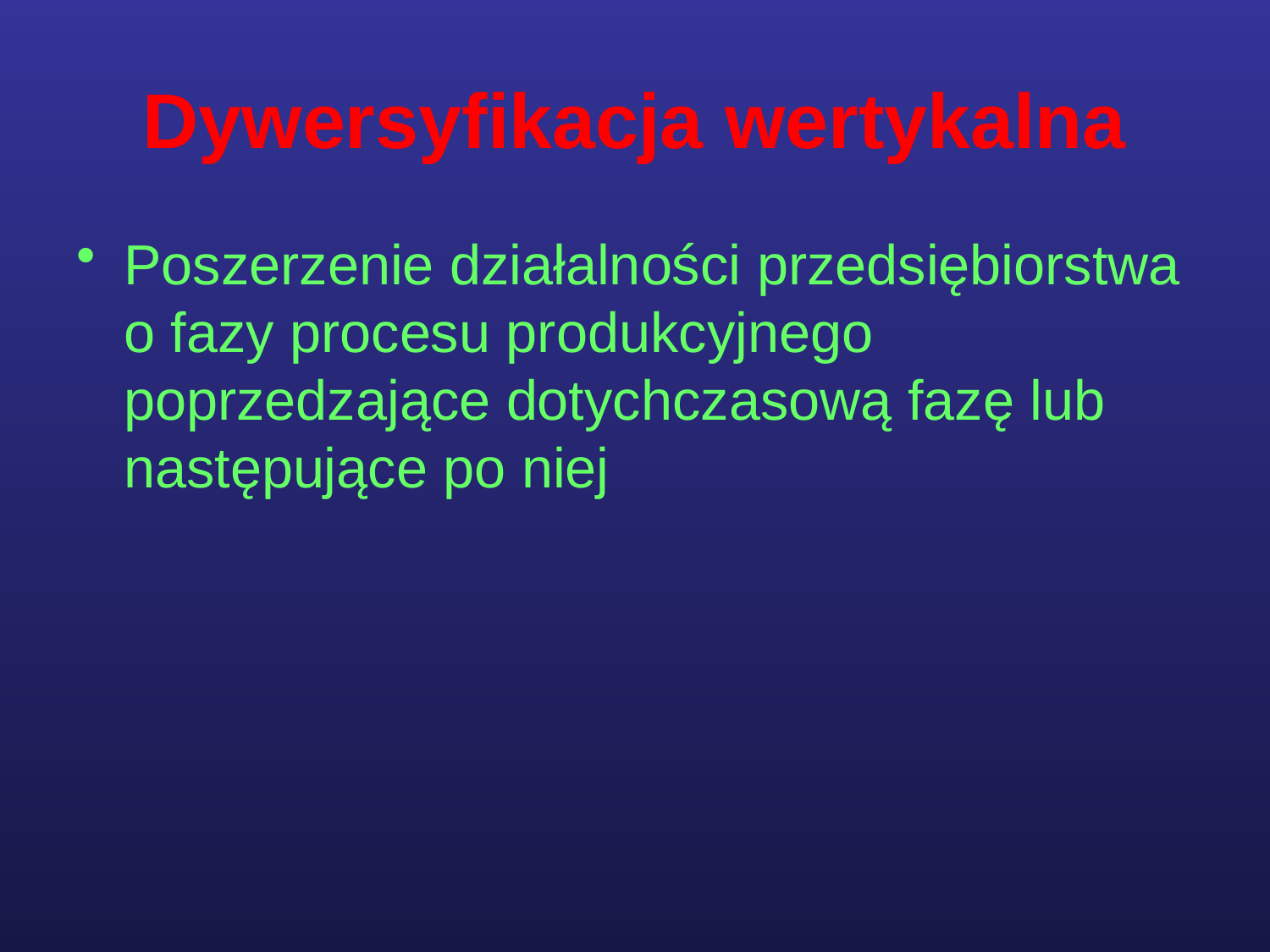

# Dywersyfikacja wertykalna
Poszerzenie działalności przedsiębiorstwa o fazy procesu produkcyjnego poprzedzające dotychczasową fazę lub następujące po niej